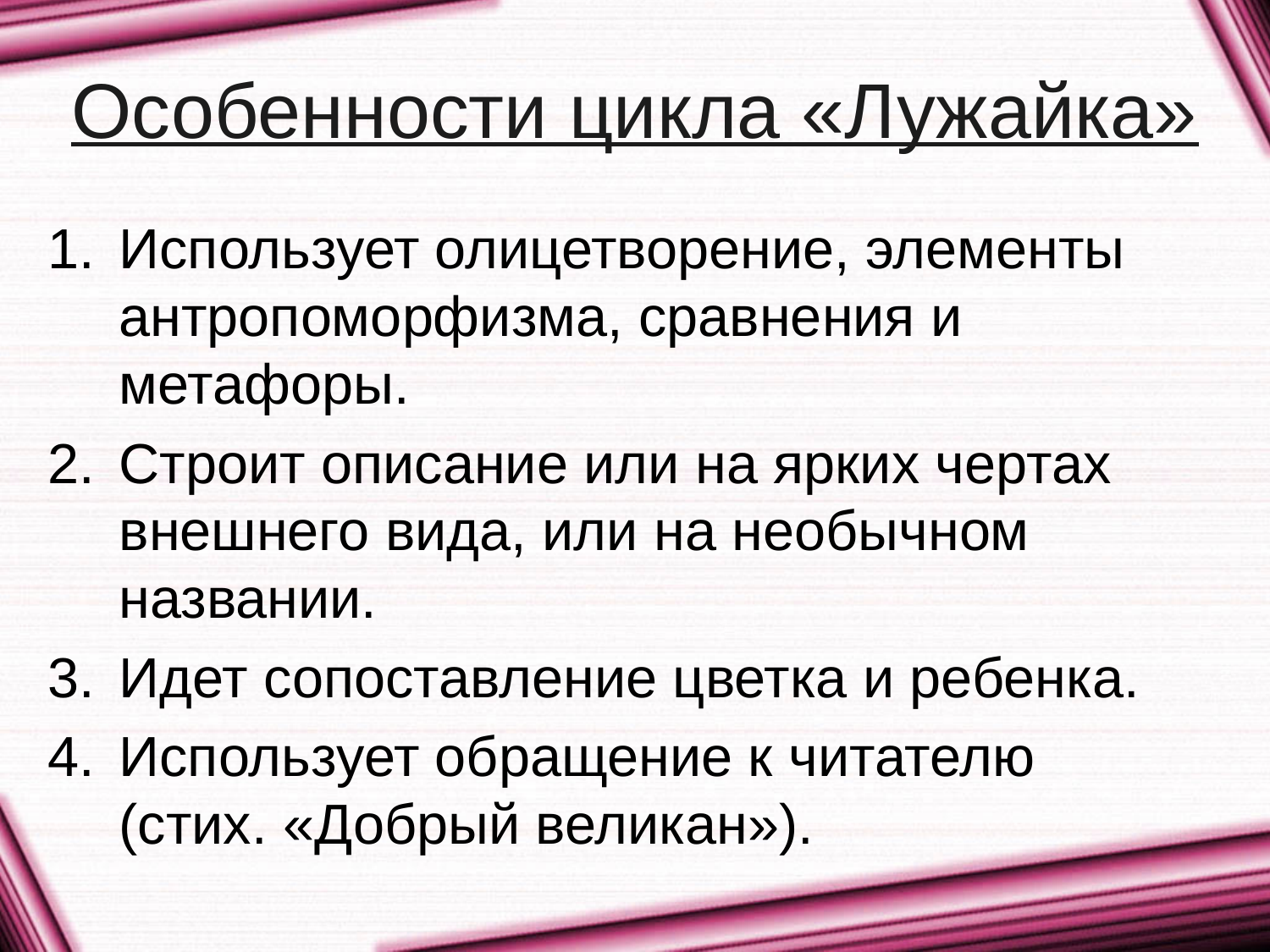

# Особенности цикла «Лужайка»
Использует олицетворение, элементы антропоморфизма, сравнения и метафоры.
Строит описание или на ярких чертах внешнего вида, или на необычном названии.
Идет сопоставление цветка и ребенка.
Использует обращение к читателю (стих. «Добрый великан»).